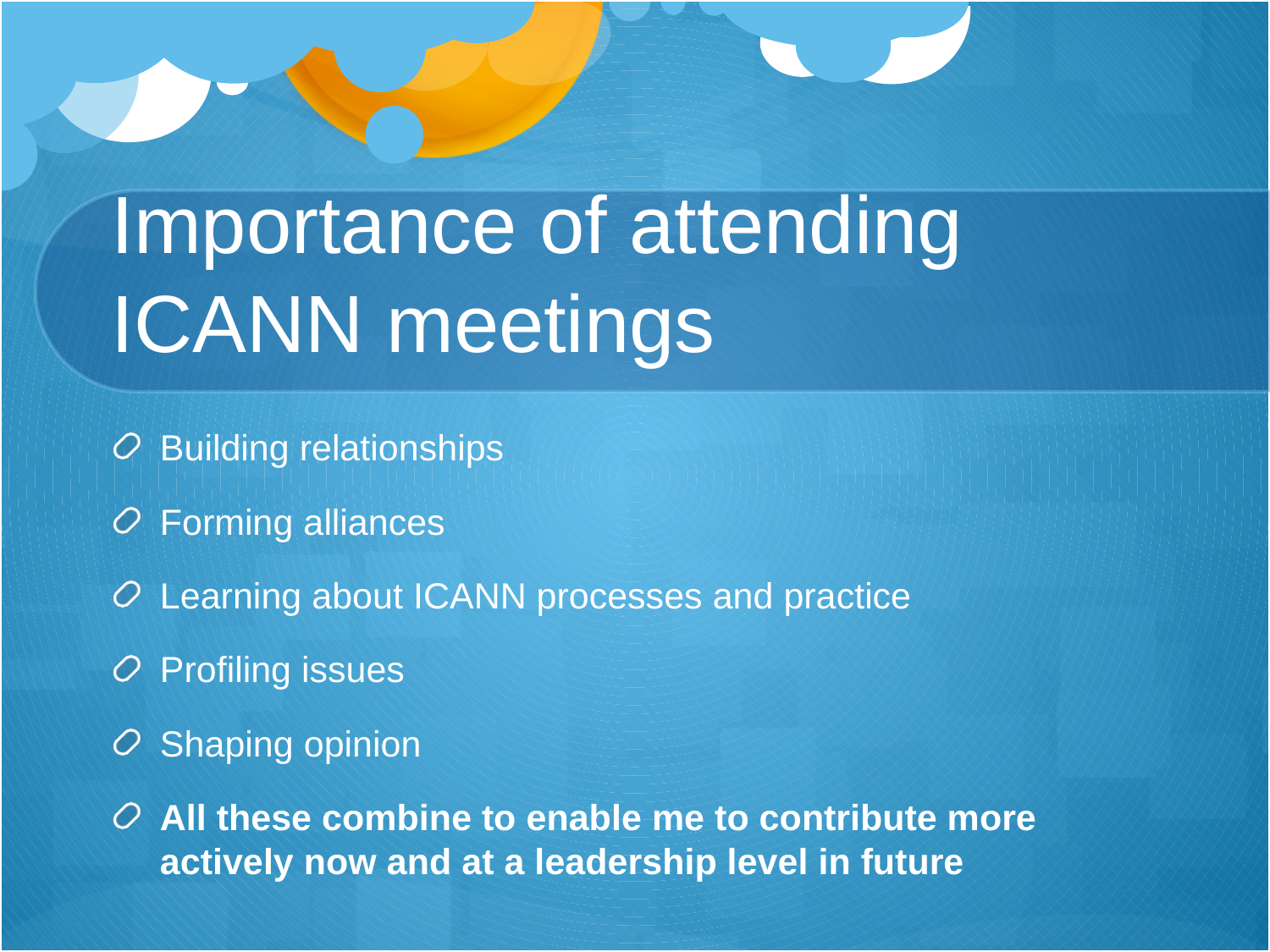

# Importance of attending ICANN meetings
Building relationships
Forming alliances
Learning about ICANN processes and practice
Profiling issues
Shaping opinion
All these combine to enable me to contribute more actively now and at a leadership level in future